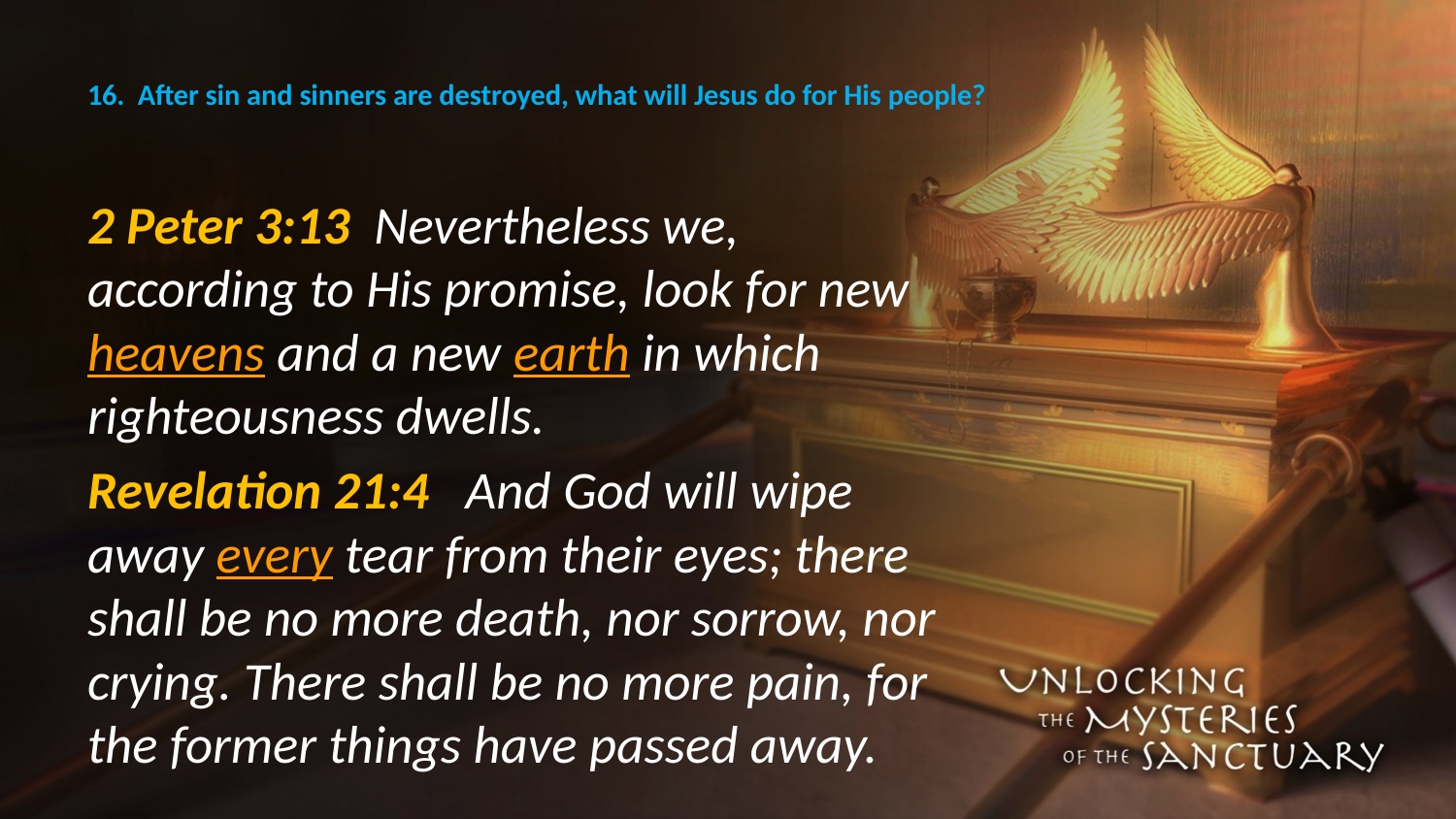

# 16.  After sin and sinners are destroyed, what will Jesus do for His people?

2 Peter 3:13  Nevertheless we, according to His promise, look for new heavens and a new earth in which righteousness dwells.
Revelation 21:4   And God will wipe away every tear from their eyes; there shall be no more death, nor sorrow, nor crying. There shall be no more pain, for the former things have passed away.